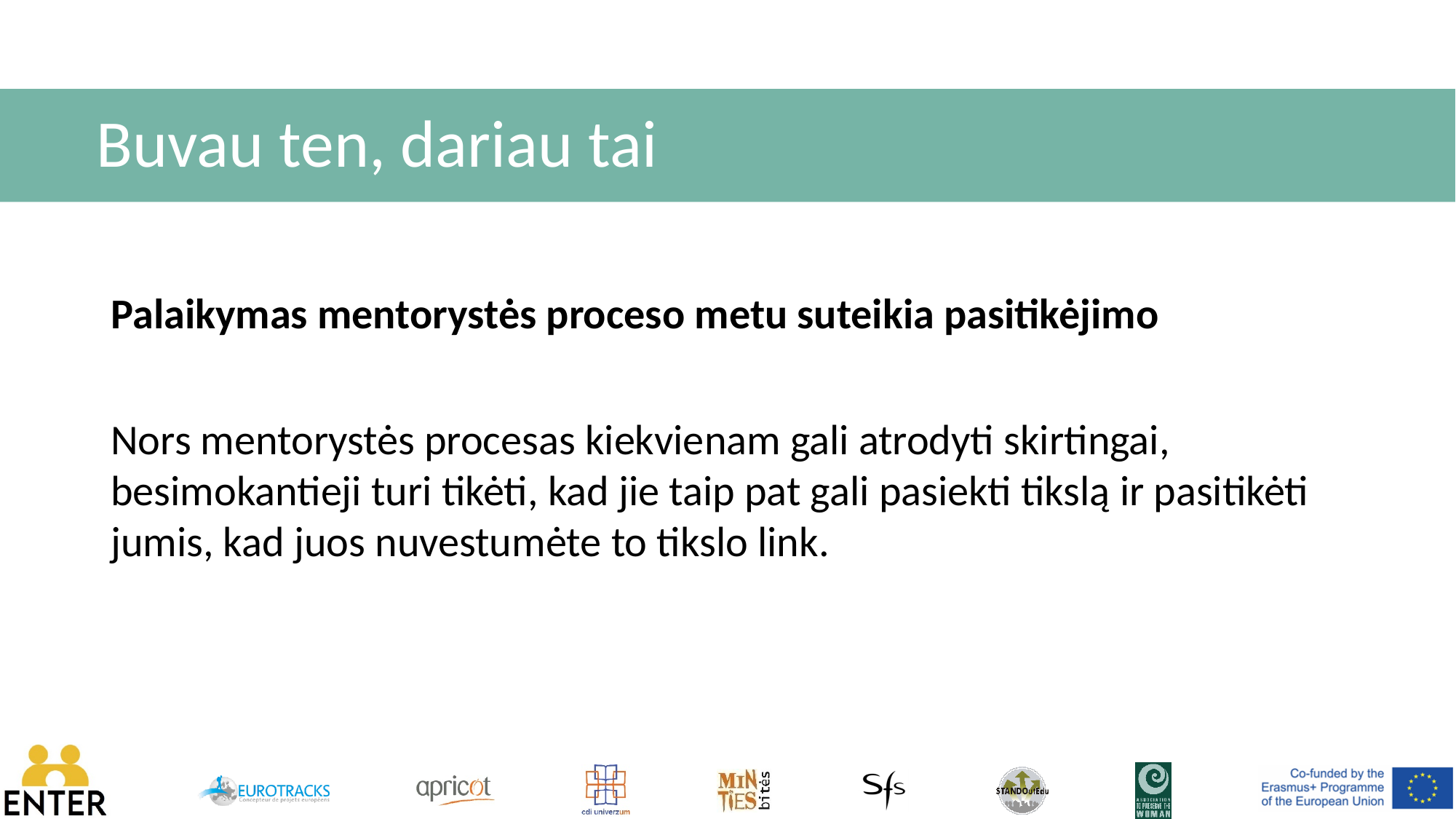

# Buvau ten, dariau tai

Palaikymas mentorystės proceso metu suteikia pasitikėjimo

Nors mentorystės procesas kiekvienam gali atrodyti skirtingai, besimokantieji turi tikėti, kad jie taip pat gali pasiekti tikslą ir pasitikėti jumis, kad juos nuvestumėte to tikslo link.